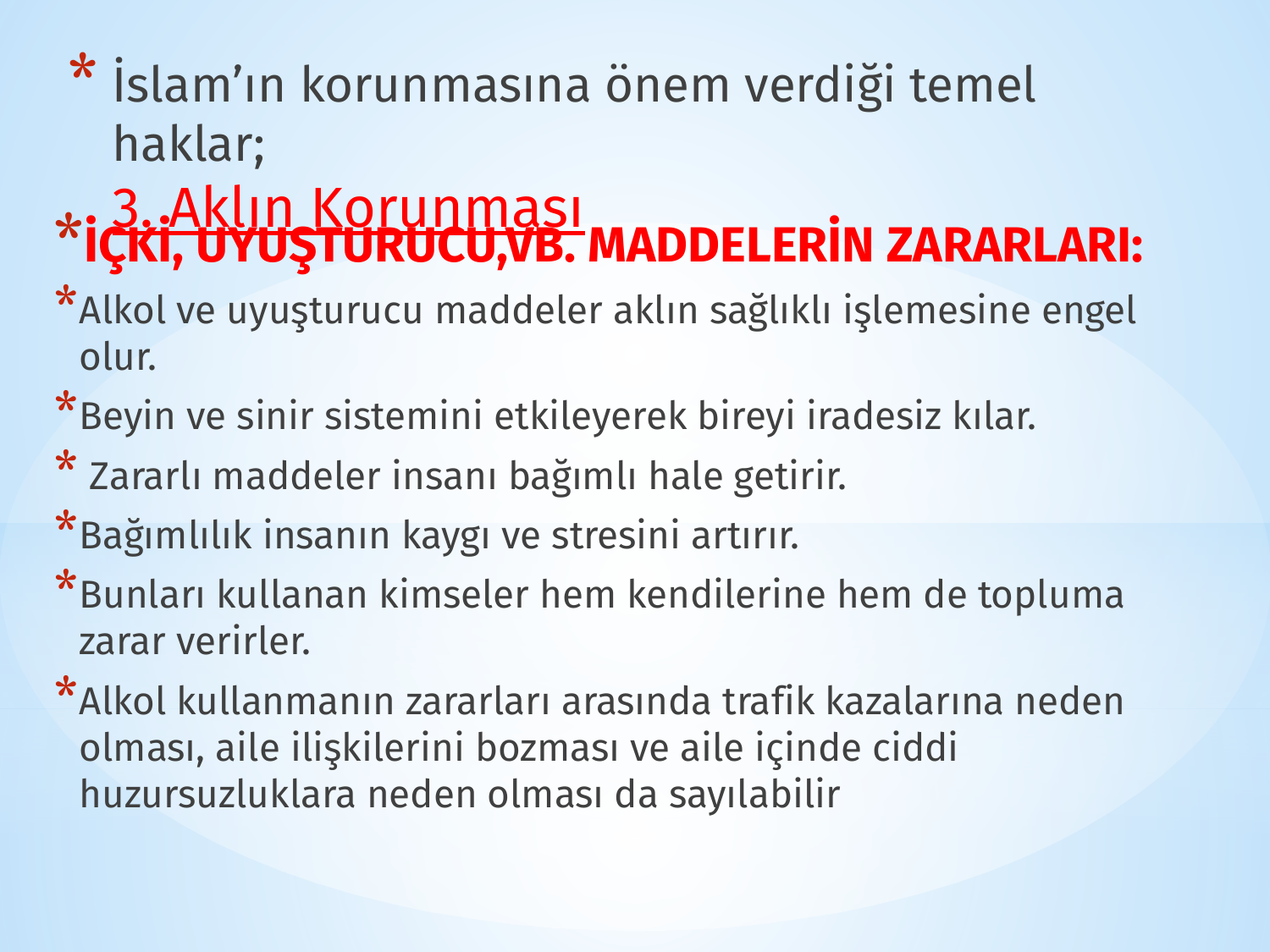

# İslam’ın korunmasına önem verdiği temel haklar; 3. Aklın Korunması
İÇKİ, UYUŞTURUCU,VB. MADDELERİN ZARARLARI:
Alkol ve uyuşturucu maddeler aklın sağlıklı işlemesine engel olur.
Beyin ve sinir sistemini etkileyerek bireyi iradesiz kılar.
 Zararlı maddeler insanı bağımlı hale getirir.
Bağımlılık insanın kaygı ve stresini artırır.
Bunları kullanan kimseler hem kendilerine hem de topluma zarar verirler.
Alkol kullanmanın zararları arasında trafik kazalarına neden olması, aile ilişkilerini bozması ve aile içinde ciddi huzursuzluklara neden olması da sayılabilir